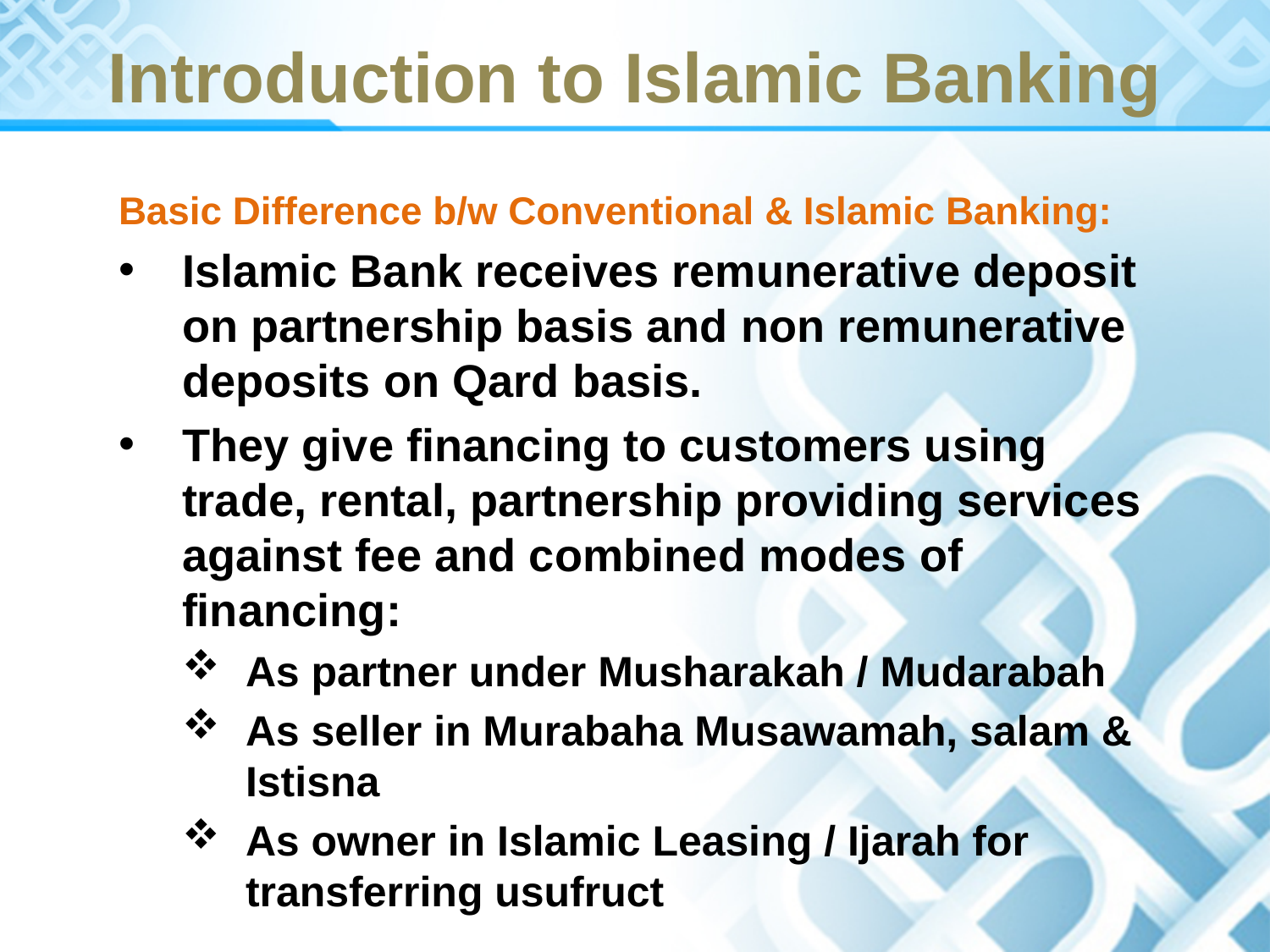

Introduction to Islamic Banking
Basic Difference b/w Conventional & Islamic Banking:
Islamic Bank receives remunerative deposit on partnership basis and non remunerative deposits on Qard basis.
They give financing to customers using trade, rental, partnership providing services against fee and combined modes of financing:
As partner under Musharakah / Mudarabah
As seller in Murabaha Musawamah, salam & Istisna
As owner in Islamic Leasing / Ijarah for transferring usufruct